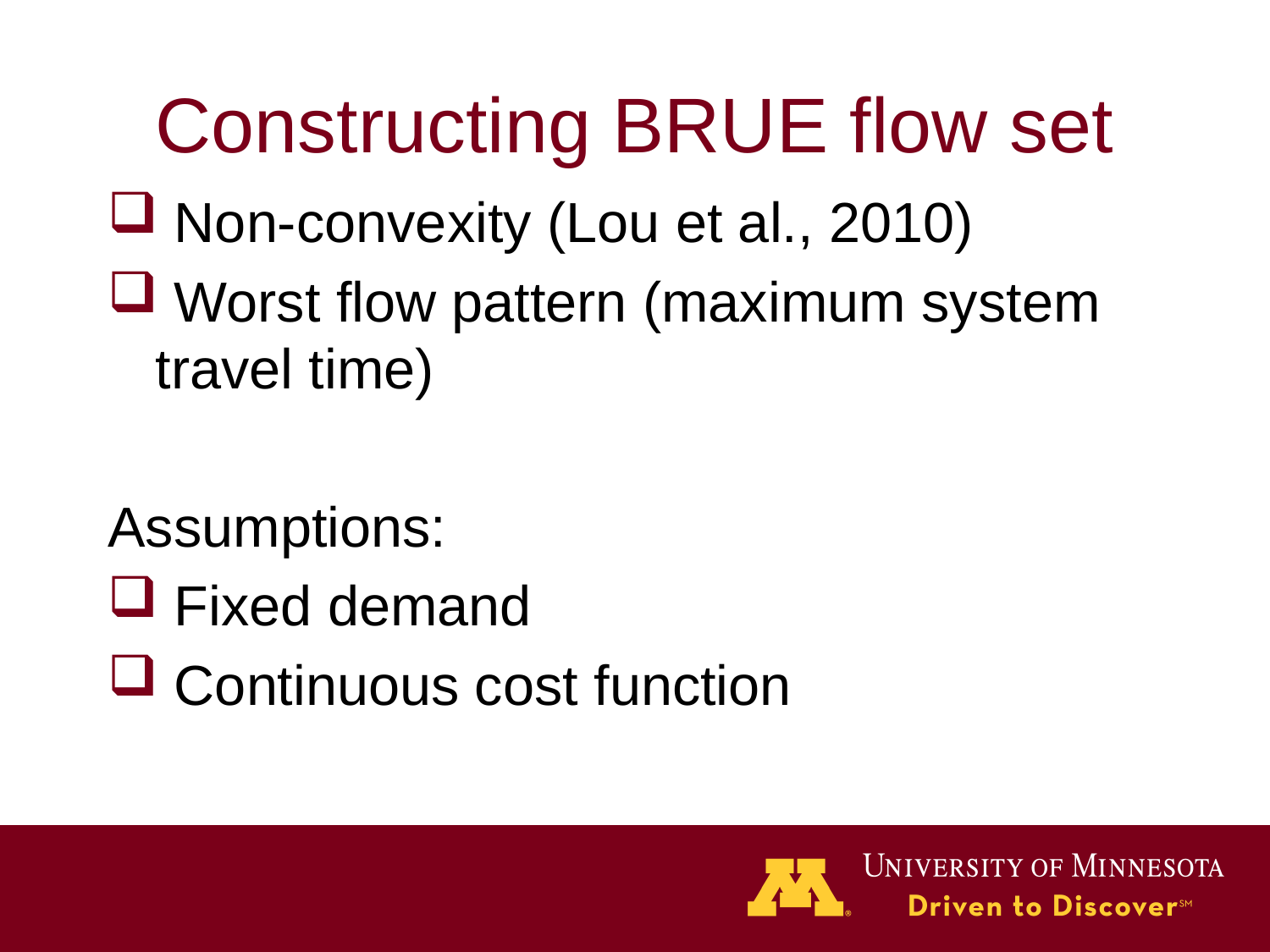

# Constructing BRUE flow set
 Non-convexity (Lou et al., 2010)
 Worst flow pattern (maximum system travel time)

Assumptions:
 Fixed demand
 Continuous cost function